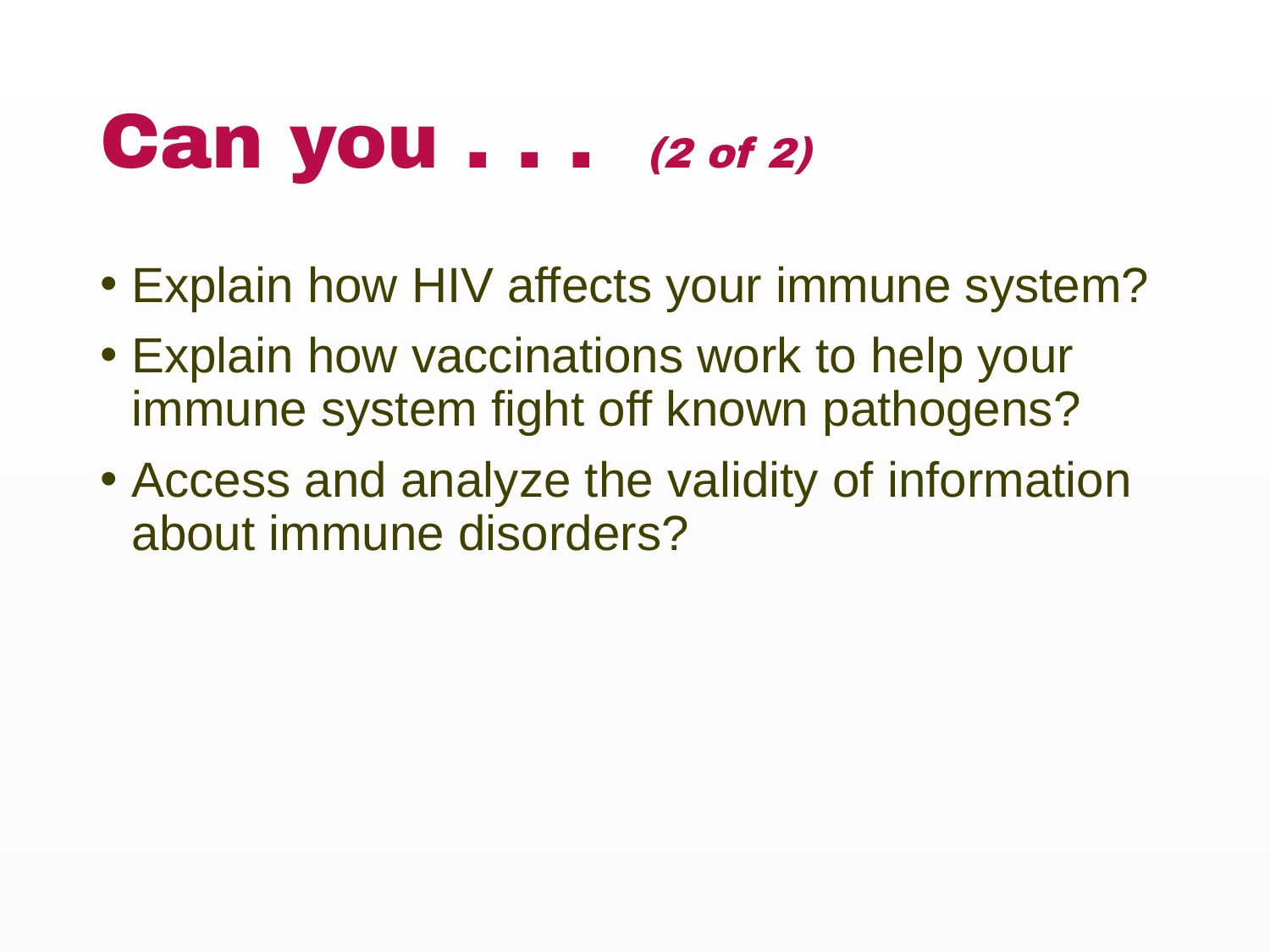

# Can you . . .  (2 of 2)
Explain how HIV affects your immune system?
Explain how vaccinations work to help your immune system fight off known pathogens?
Access and analyze the validity of information about immune disorders?